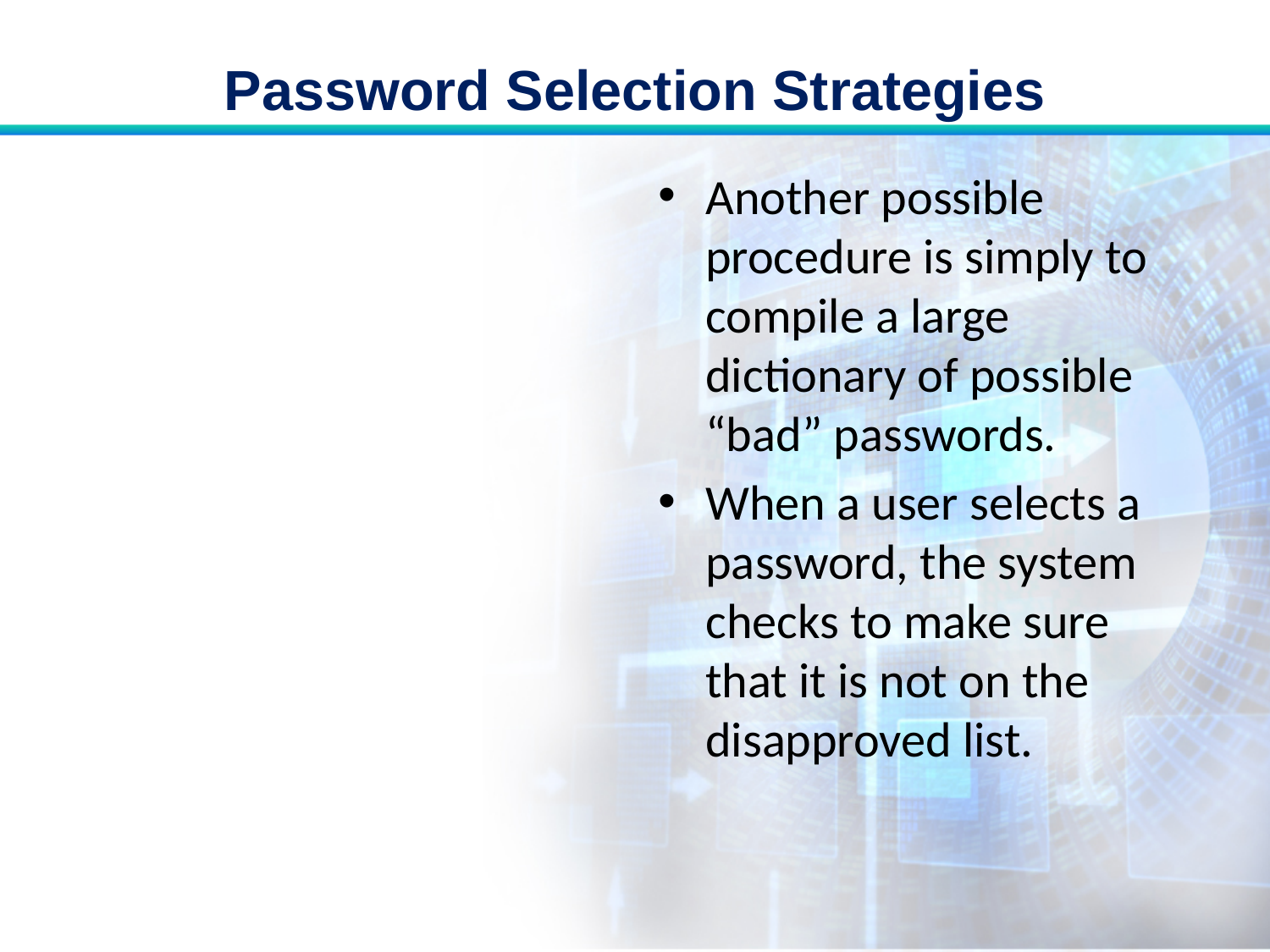

# Password Selection Strategies
Another possible procedure is simply to compile a large dictionary of possible “bad” passwords.
When a user selects a password, the system checks to make sure that it is not on the disapproved list.